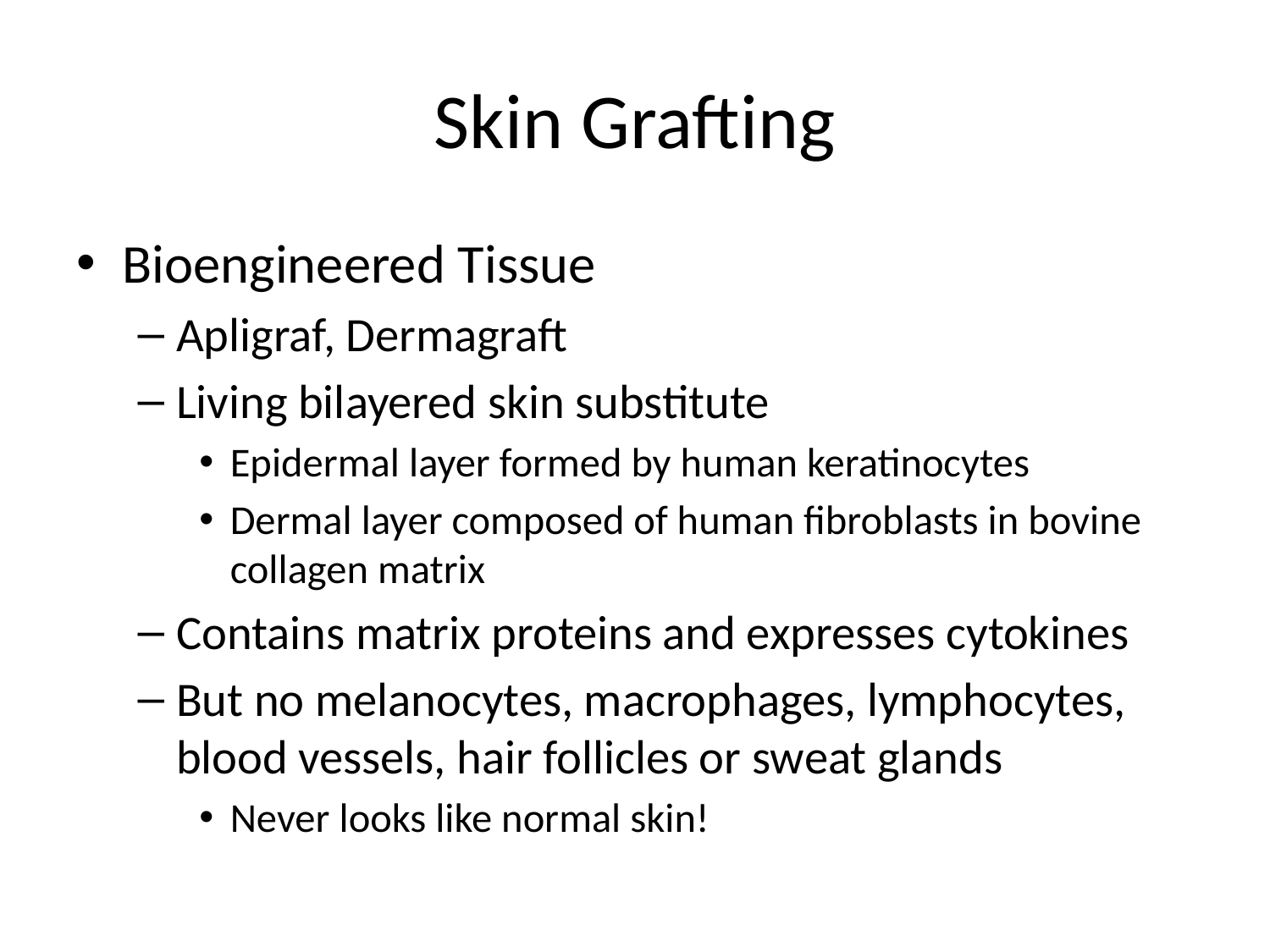

# Skin Grafting
Bioengineered Tissue
Apligraf, Dermagraft
Living bilayered skin substitute
Epidermal layer formed by human keratinocytes
Dermal layer composed of human fibroblasts in bovine collagen matrix
Contains matrix proteins and expresses cytokines
But no melanocytes, macrophages, lymphocytes, blood vessels, hair follicles or sweat glands
Never looks like normal skin!